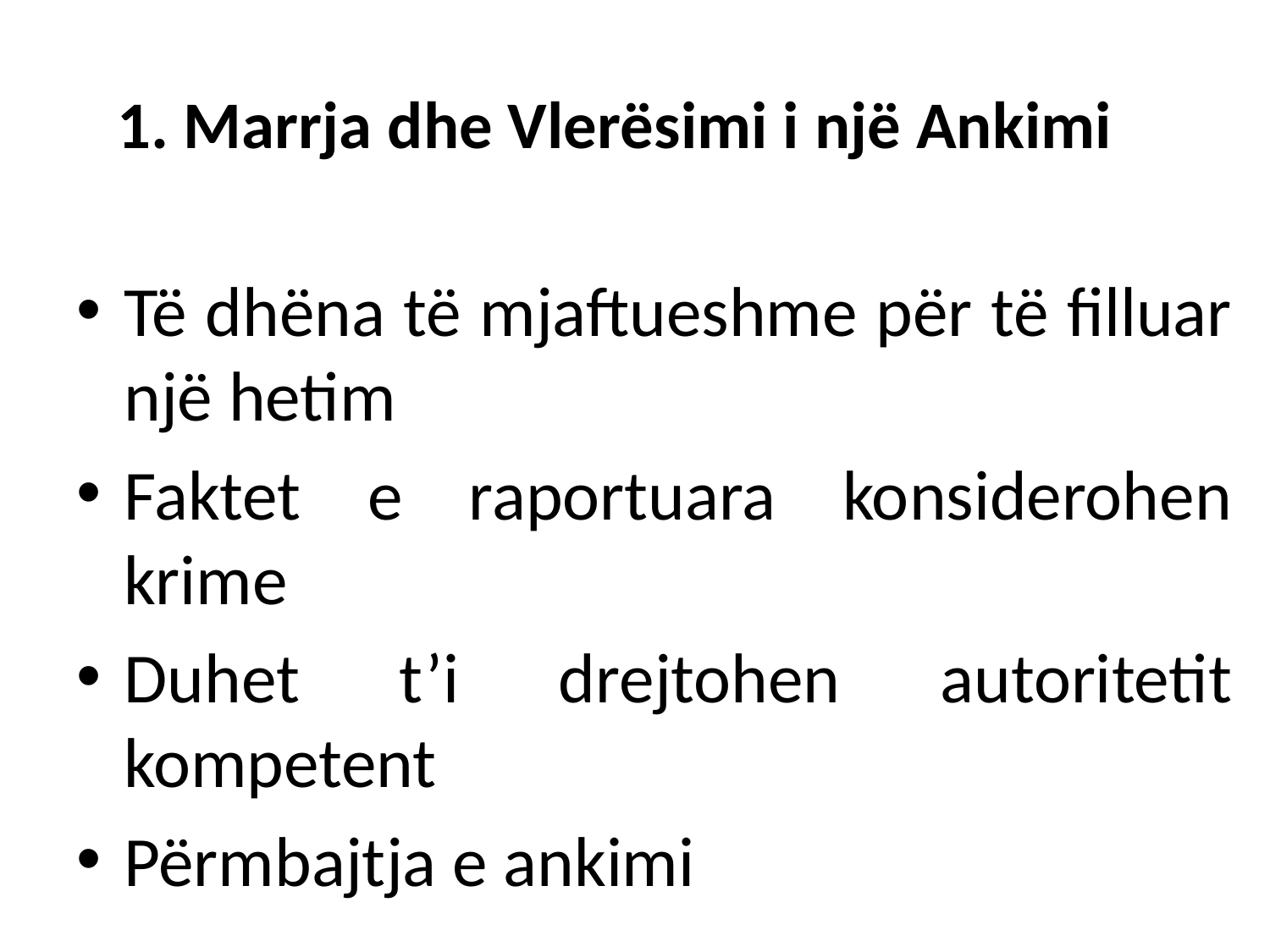

# 1. Marrja dhe Vlerësimi i një Ankimi
Të dhëna të mjaftueshme për të filluar një hetim
Faktet e raportuara konsiderohen krime
Duhet t’i drejtohen autoritetit kompetent
Përmbajtja e ankimi